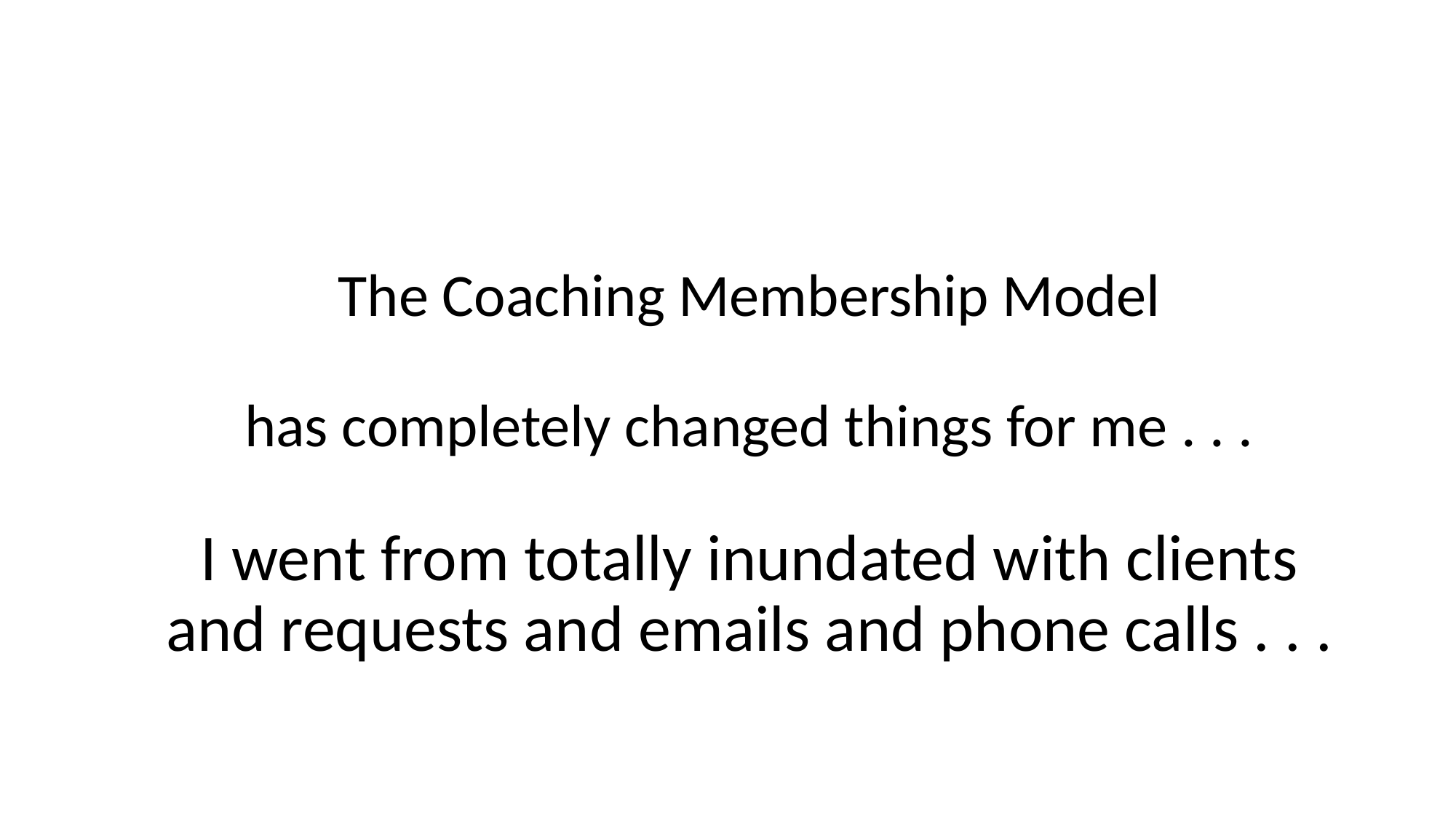

# The Coaching Membership Model has completely changed things for me . . . I went from totally inundated with clients and requests and emails and phone calls . . .